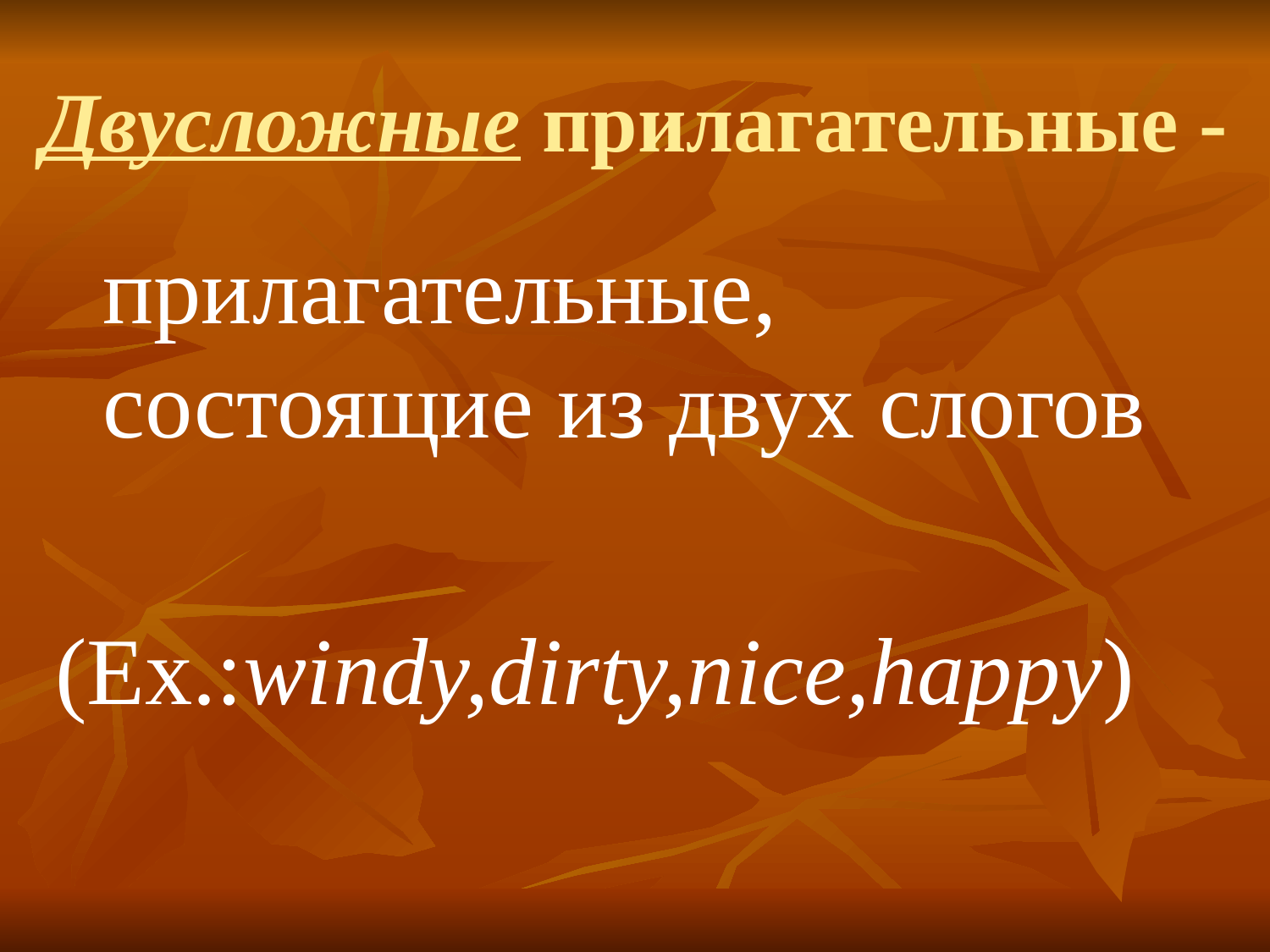

# Двусложные прилагательные -
  прилагательные, состоящие из двух слогов

(Ex.:windy,dirty,nice,happy)